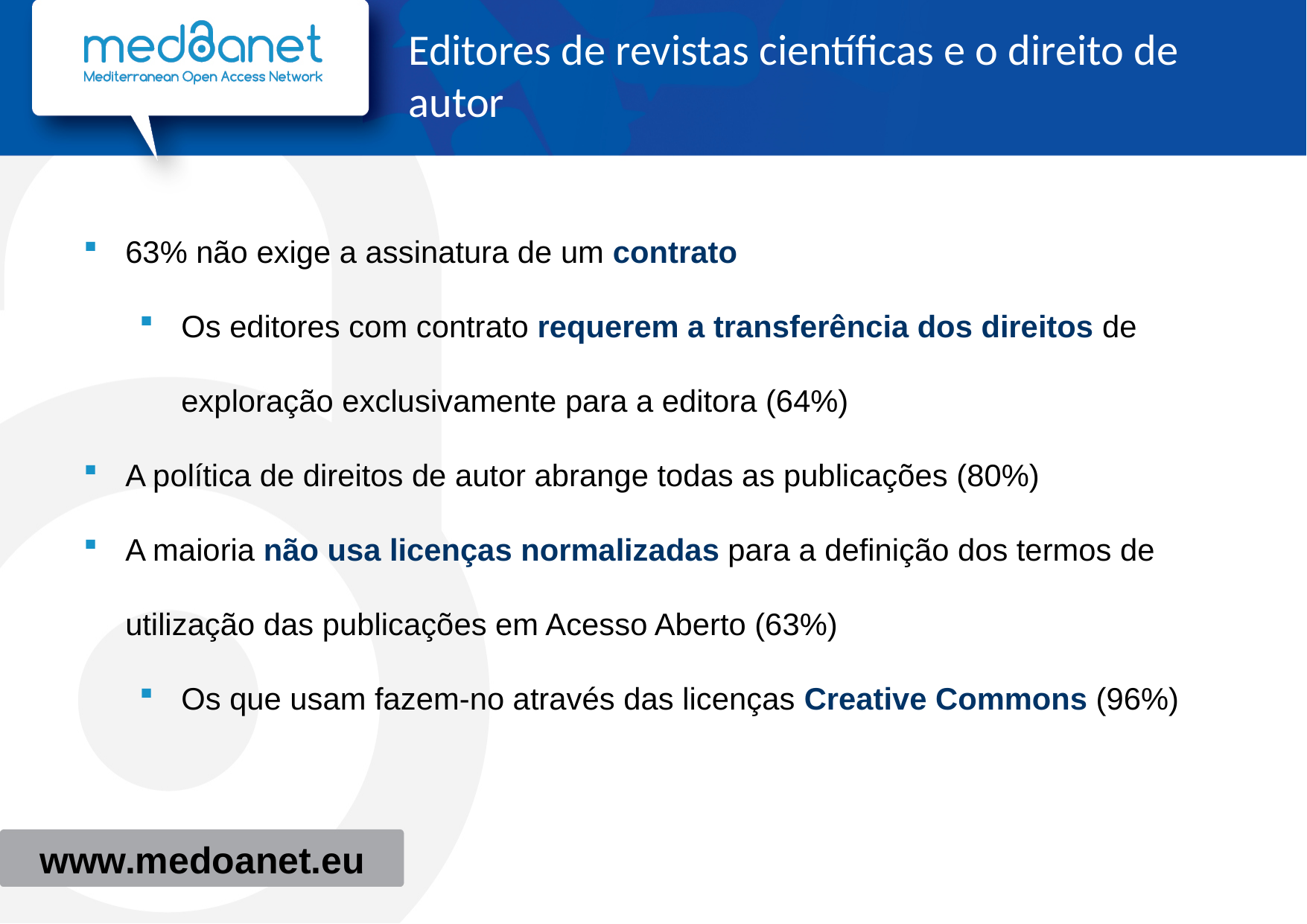

# Editores de revistas científicas e o direito de autor
63% não exige a assinatura de um contrato
Os editores com contrato requerem a transferência dos direitos de exploração exclusivamente para a editora (64%)
A política de direitos de autor abrange todas as publicações (80%)
A maioria não usa licenças normalizadas para a definição dos termos de utilização das publicações em Acesso Aberto (63%)
Os que usam fazem-no através das licenças Creative Commons (96%)

www.medoanet.eu